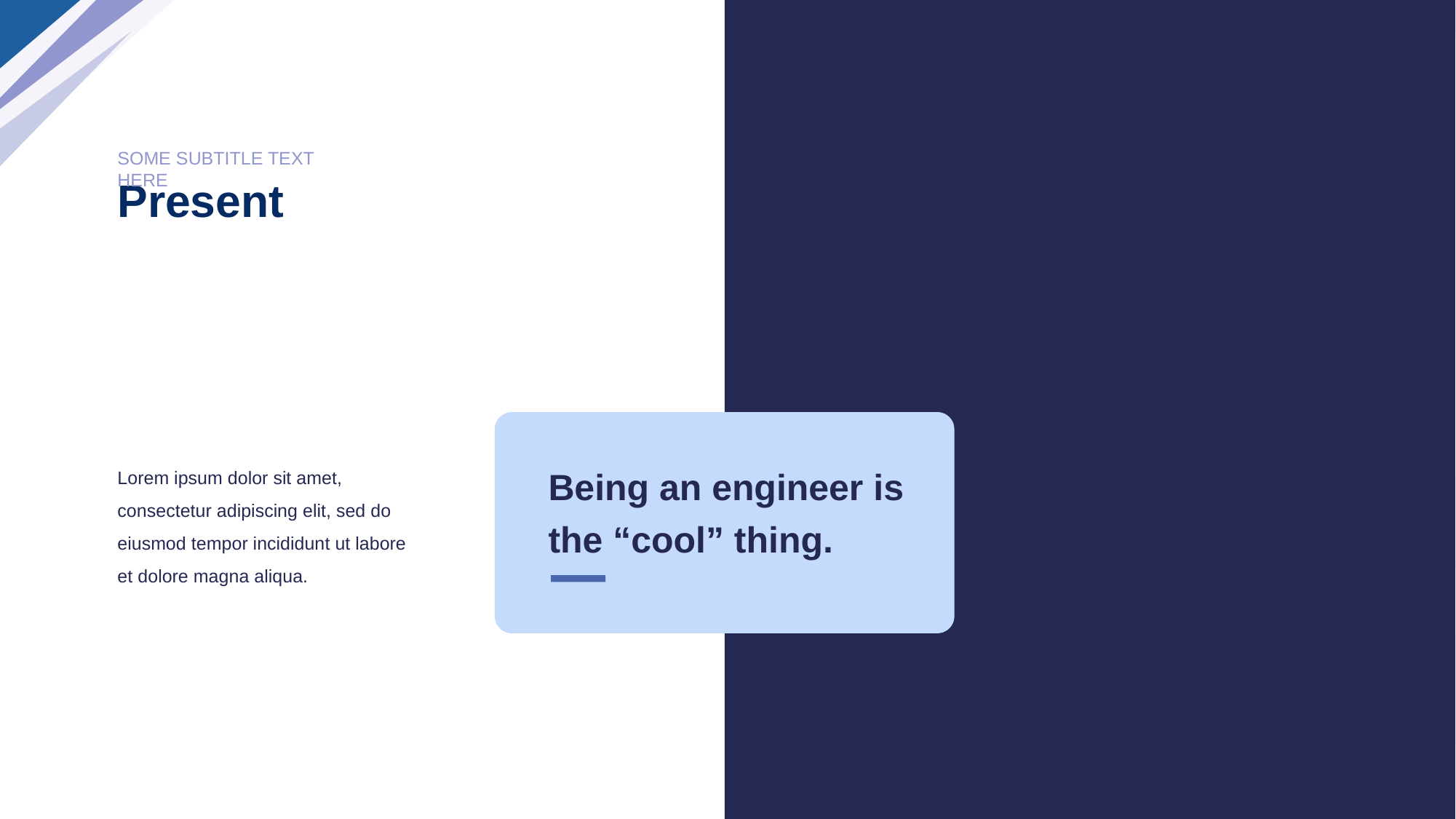

SOME SUBTITLE TEXT HERE
# Present

Lorem ipsum dolor sit amet, consectetur adipiscing elit, sed do eiusmod tempor incididunt ut labore et dolore magna aliqua.
Being an engineer is the “cool” thing.